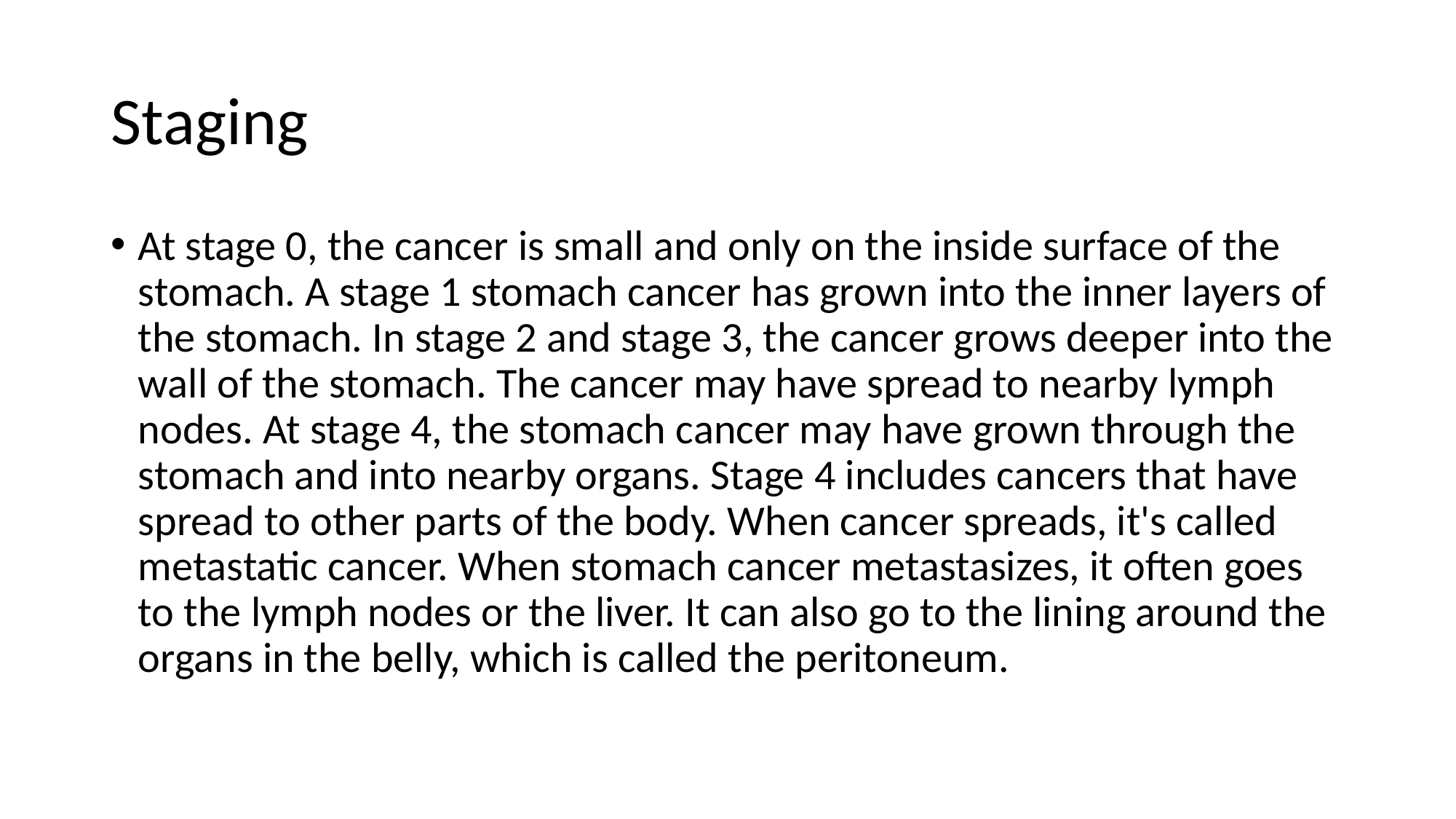

# Staging
At stage 0, the cancer is small and only on the inside surface of the stomach. A stage 1 stomach cancer has grown into the inner layers of the stomach. In stage 2 and stage 3, the cancer grows deeper into the wall of the stomach. The cancer may have spread to nearby lymph nodes. At stage 4, the stomach cancer may have grown through the stomach and into nearby organs. Stage 4 includes cancers that have spread to other parts of the body. When cancer spreads, it's called metastatic cancer. When stomach cancer metastasizes, it often goes to the lymph nodes or the liver. It can also go to the lining around the organs in the belly, which is called the peritoneum.